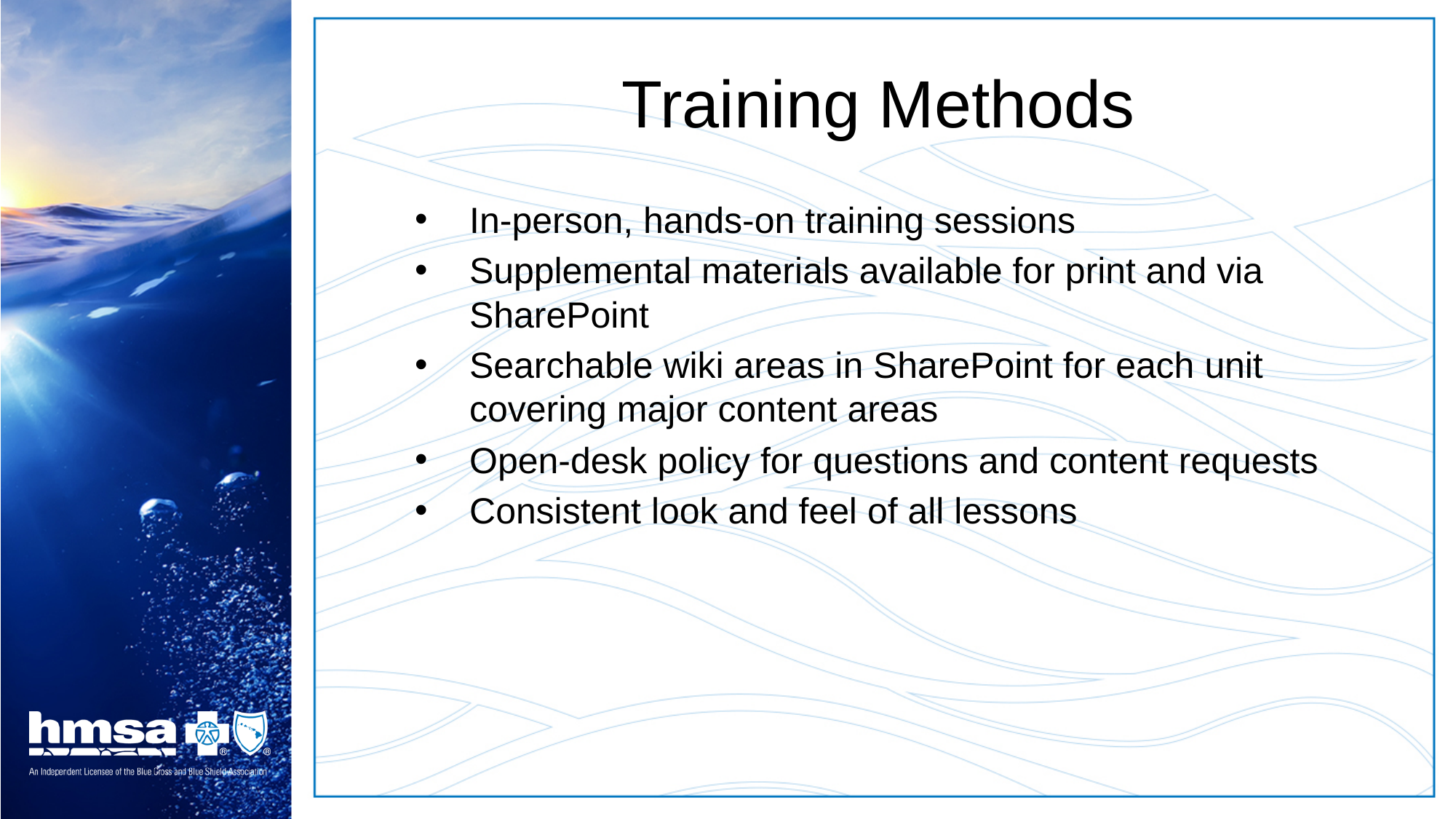

# Training Methods
In-person, hands-on training sessions
Supplemental materials available for print and via SharePoint
Searchable wiki areas in SharePoint for each unit covering major content areas
Open-desk policy for questions and content requests
Consistent look and feel of all lessons